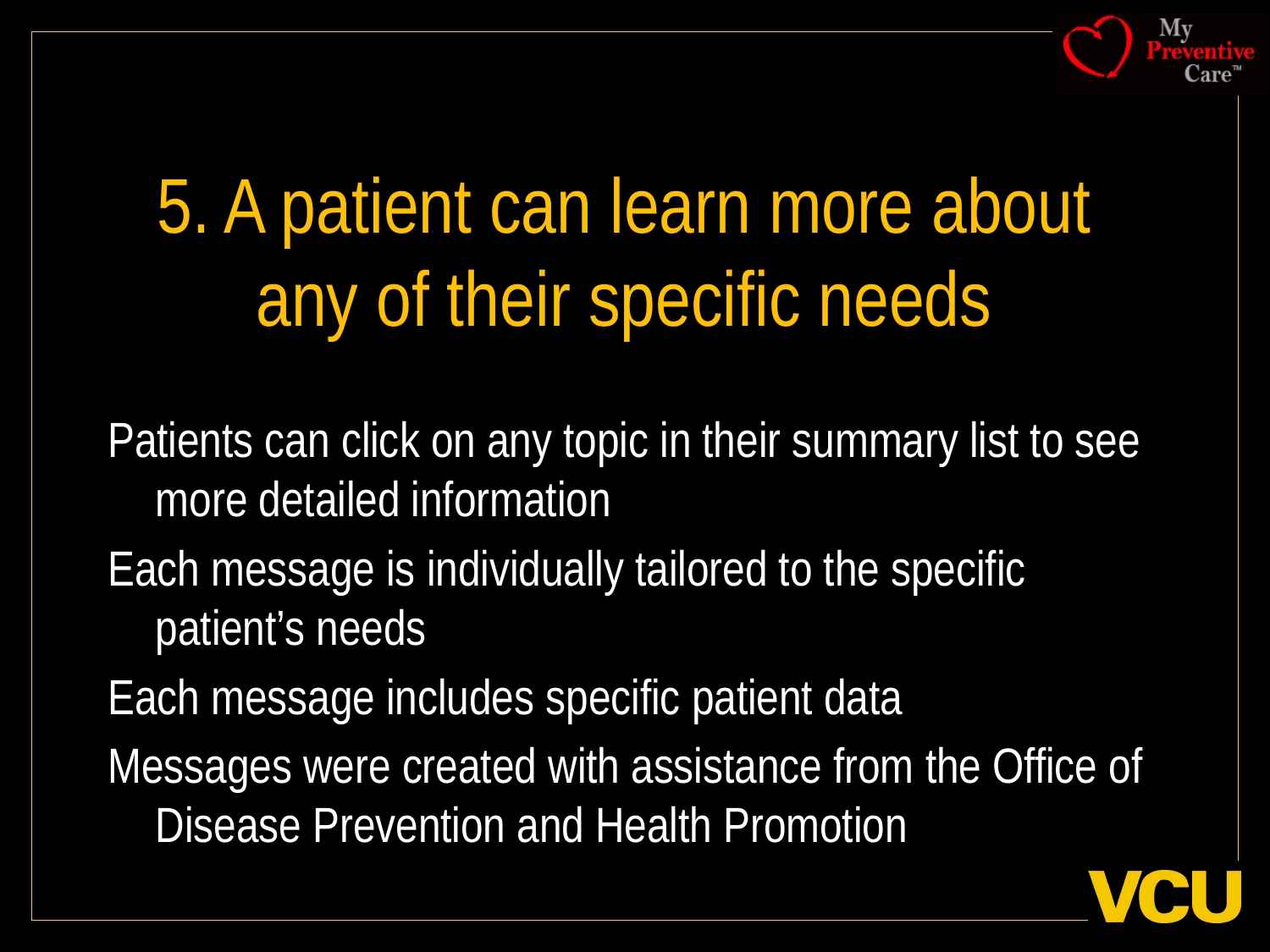

# 5. A patient can learn more about any of their specific needs
Patients can click on any topic in their summary list to see more detailed information
Each message is individually tailored to the specific patient’s needs
Each message includes specific patient data
Messages were created with assistance from the Office of Disease Prevention and Health Promotion